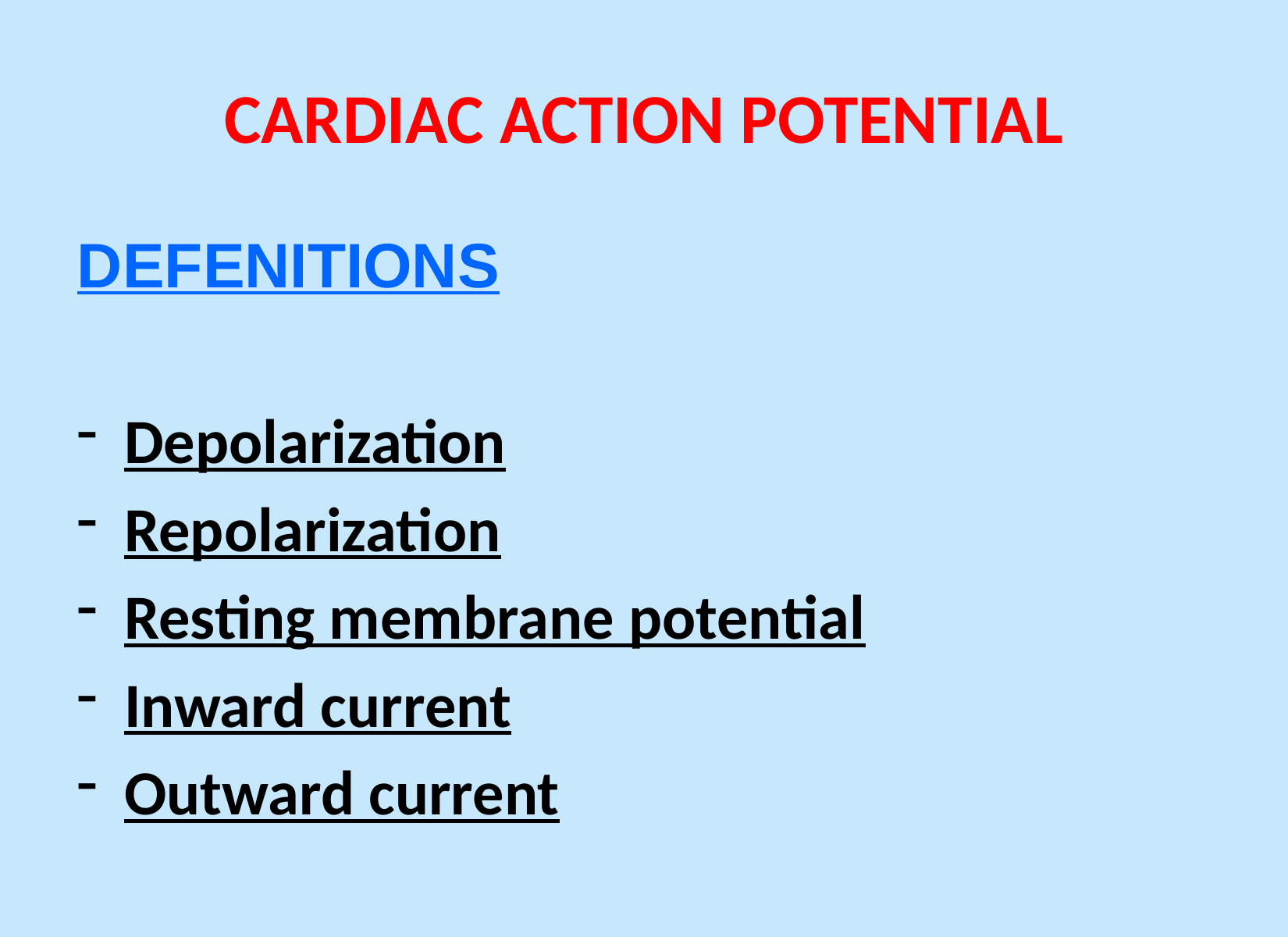

# CARDIAC ACTION POTENTIAL
DEFENITIONS

Depolarization
Repolarization
Resting membrane potential
Inward current
Outward current